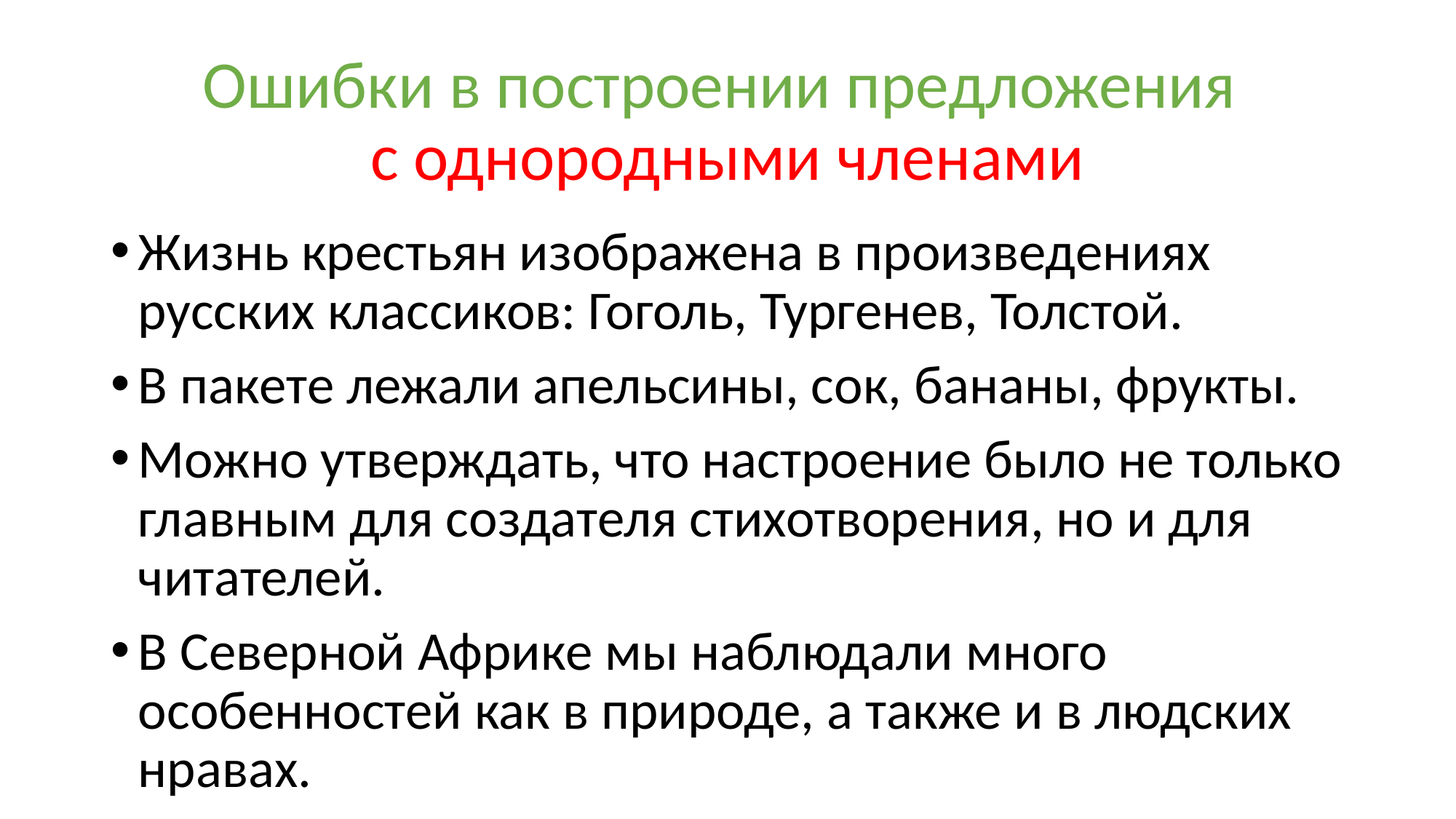

# Ошибки в построении предложения с однородными членами
Жизнь крестьян изображена в произведениях русских классиков: Гоголь, Тургенев, Толстой.
В пакете лежали апельсины, сок, бананы, фрукты.
Можно утверждать, что настроение было не только главным для создателя стихотворения, но и для читателей.
В Северной Африке мы наблюдали много особенностей как в природе, а также и в людских нравах.